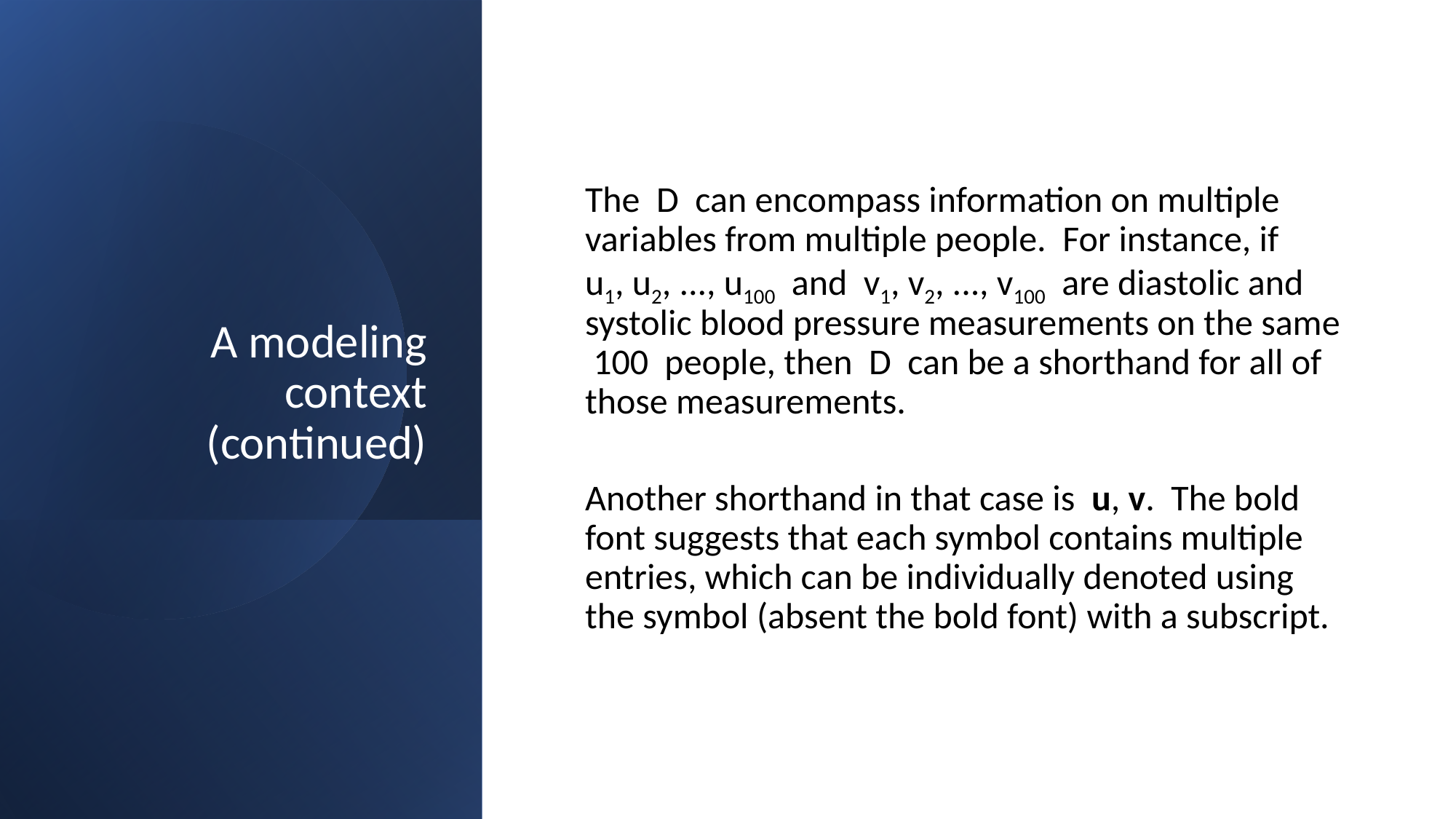

# A modeling context (continued)
The  D  can encompass information on multiple variables from multiple people.  For instance, if    u1, u2, ..., u100  and  v1, v2, ..., v100  are diastolic and systolic blood pressure measurements on the same  100  people, then  D  can be a shorthand for all of those measurements.

Another shorthand in that case is  u, v.  The bold font suggests that each symbol contains multiple entries, which can be individually denoted using the symbol (absent the bold font) with a subscript.